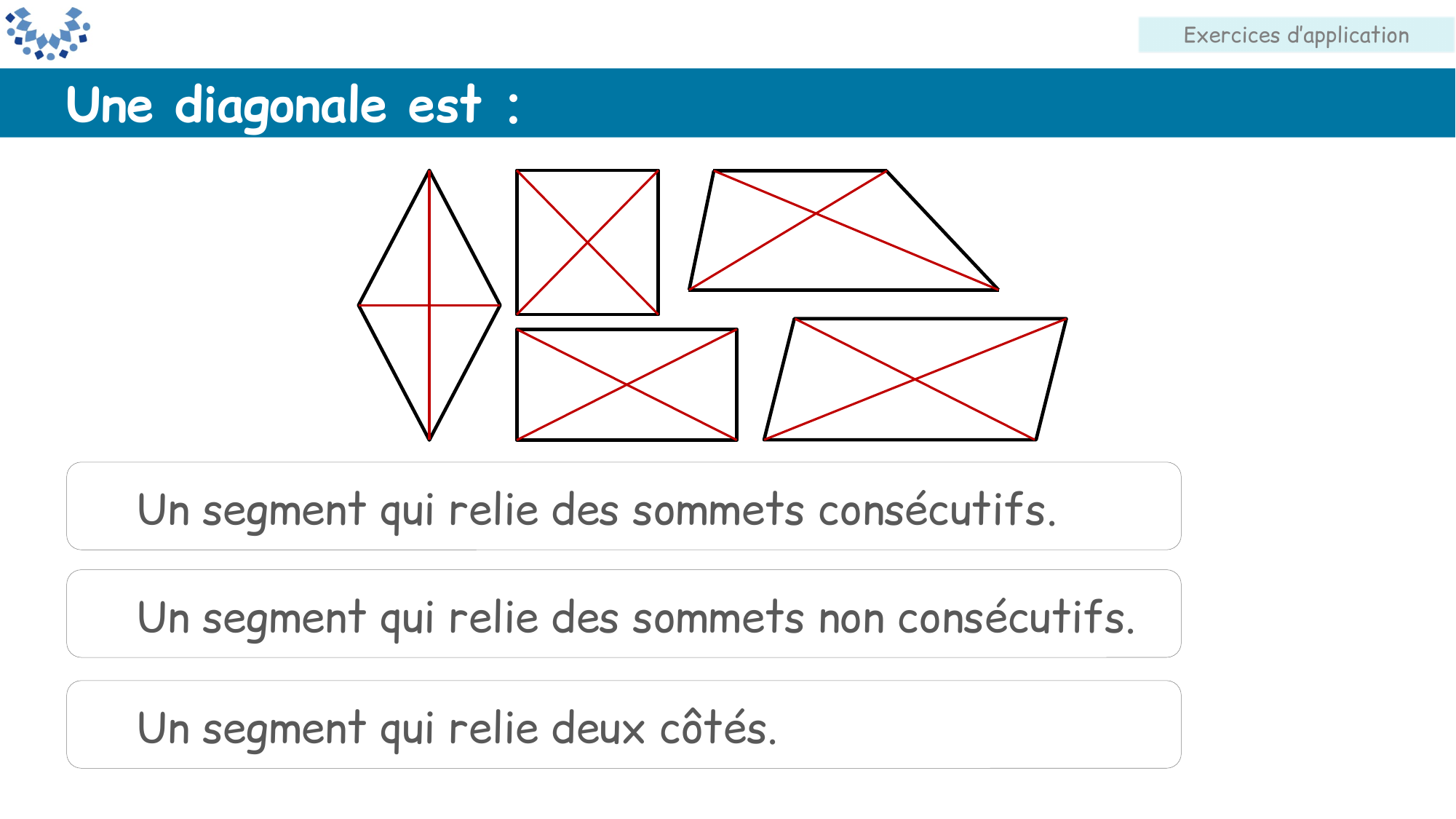

Exercices d’application
Une diagonale est :

Un segment qui relie des sommets consécutifs.
Un segment qui relie des sommets non consécutifs.
Un segment qui relie deux côtés.